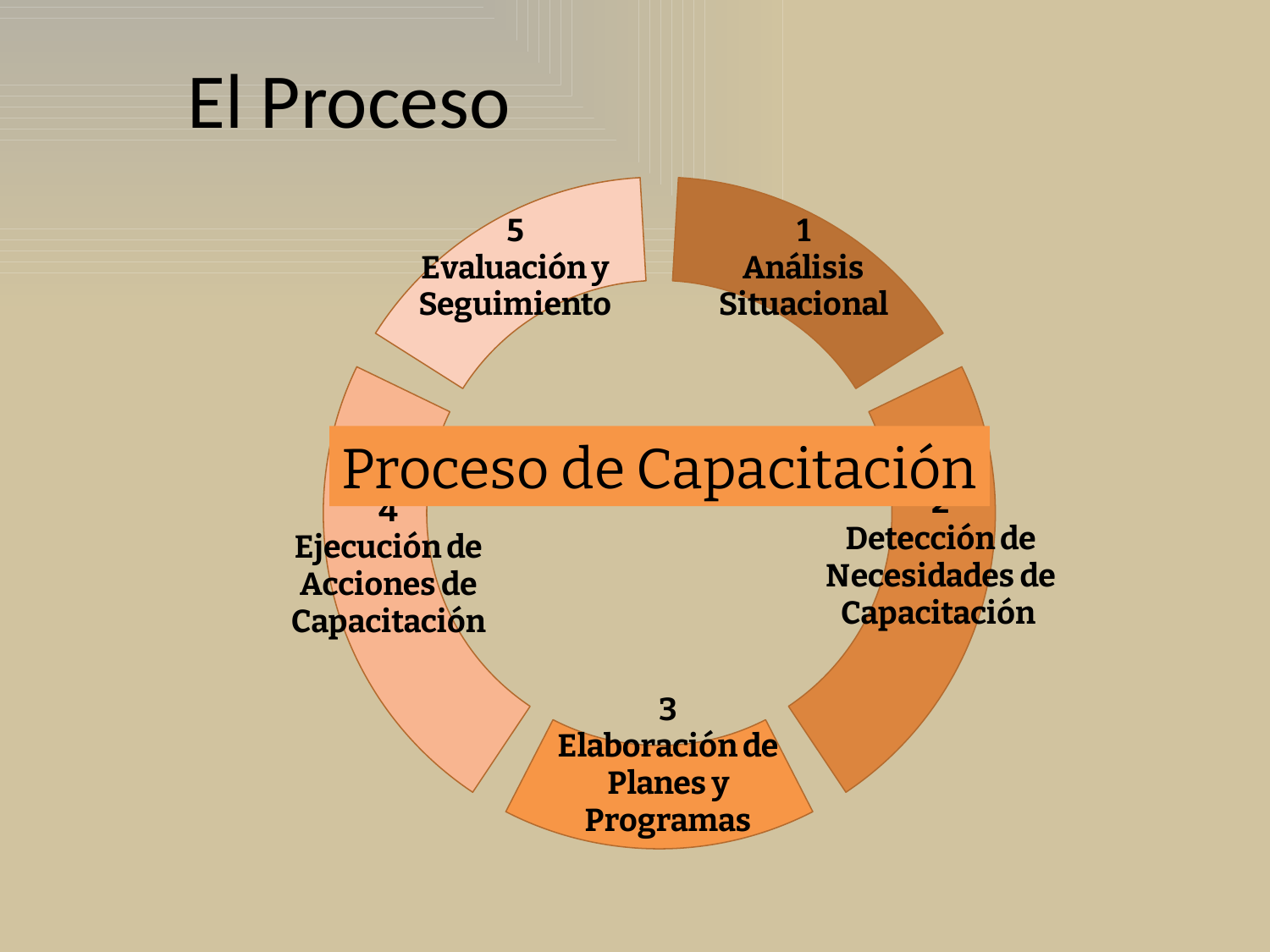

# El Proceso

### Chart

| Category |   | Sales |
|---|---|---|
Proceso de Capacitación